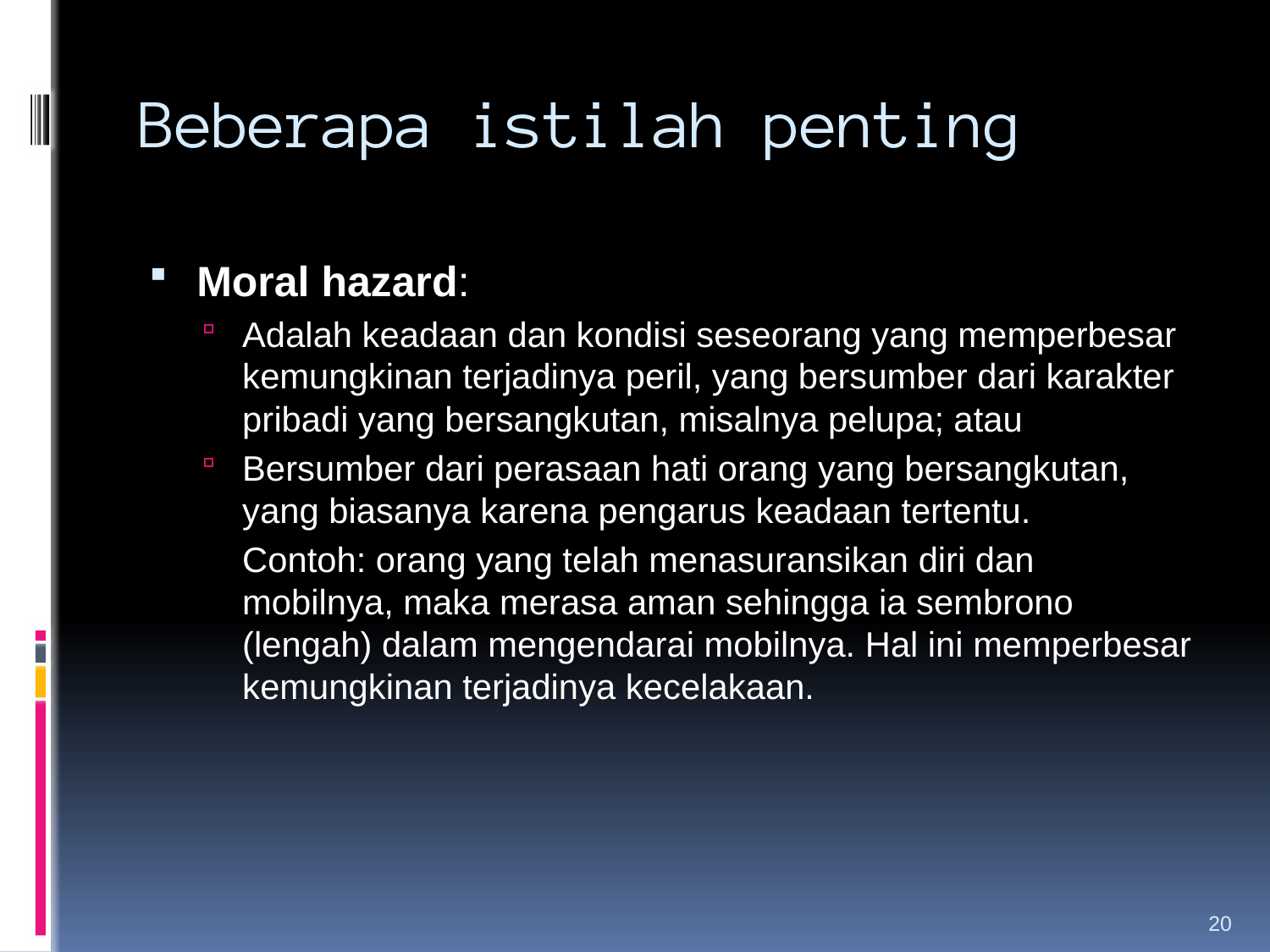

# Beberapa istilah penting
Moral hazard:
Adalah keadaan dan kondisi seseorang yang memperbesar kemungkinan terjadinya peril, yang bersumber dari karakter pribadi yang bersangkutan, misalnya pelupa; atau
Bersumber dari perasaan hati orang yang bersangkutan, yang biasanya karena pengarus keadaan tertentu.
	Contoh: orang yang telah menasuransikan diri dan mobilnya, maka merasa aman sehingga ia sembrono (lengah) dalam mengendarai mobilnya. Hal ini memperbesar kemungkinan terjadinya kecelakaan.
20